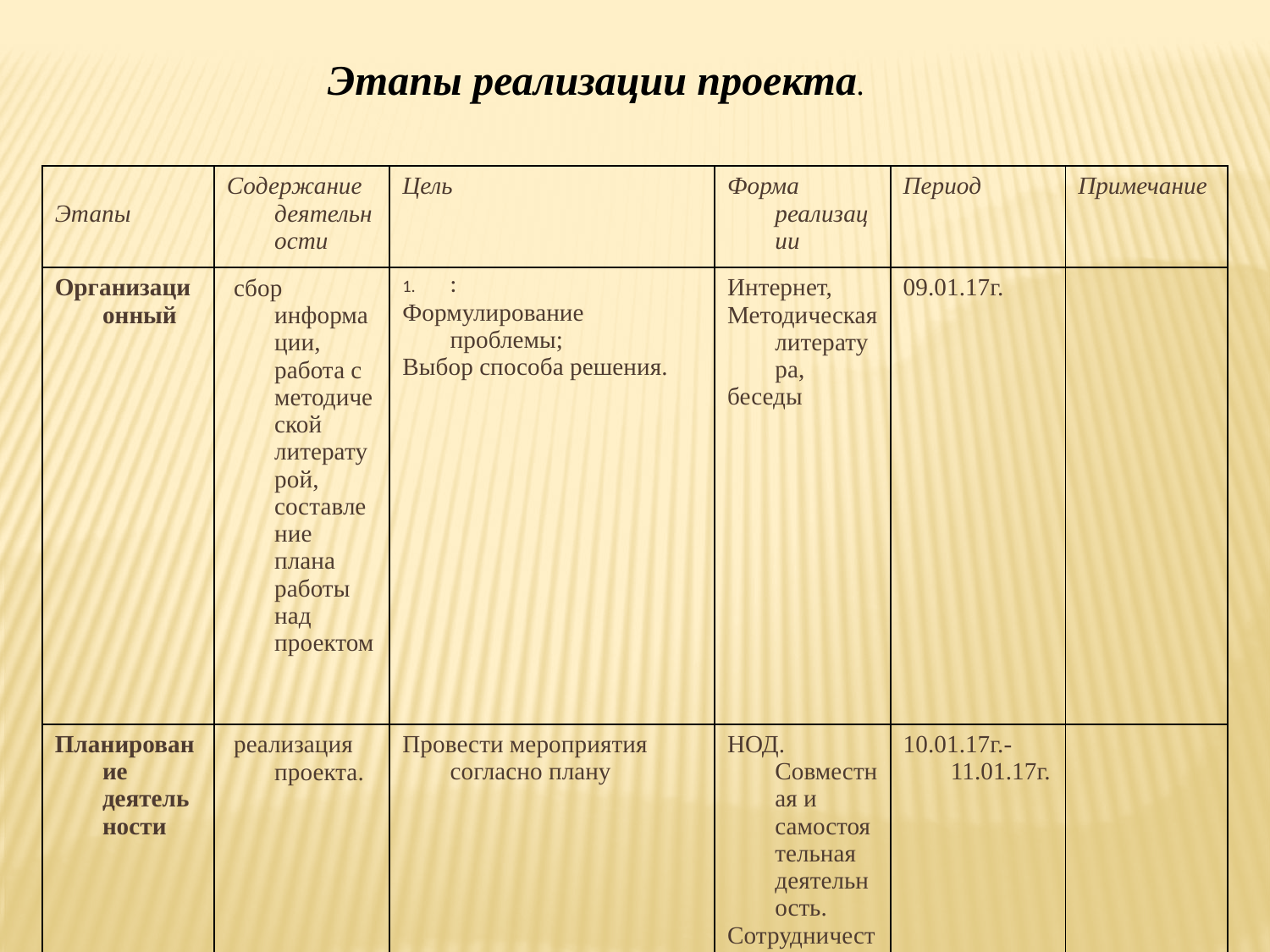

Этапы реализации проекта.
| Этапы | Содержание деятельности | Цель | Форма реализации | Период | Примечание |
| --- | --- | --- | --- | --- | --- |
| Организационный | сбор информации, работа с методической литературой, составление плана работы над проектом | : Формулирование проблемы; Выбор способа решения. | Интернет, Методическая литература, беседы | 09.01.17г. |  |
| Планирование деятельности | реализация проекта. | Провести мероприятия согласно плану | НОД. Совместная и самостоятельная деятельность. Сотрудничество с родителями. | 10.01.17г.-11.01.17г. |  |
| Заключительный | Подведение итогов. | Оценить результативность проделанной работы. | Развлечение | 12.01.17г. |  |